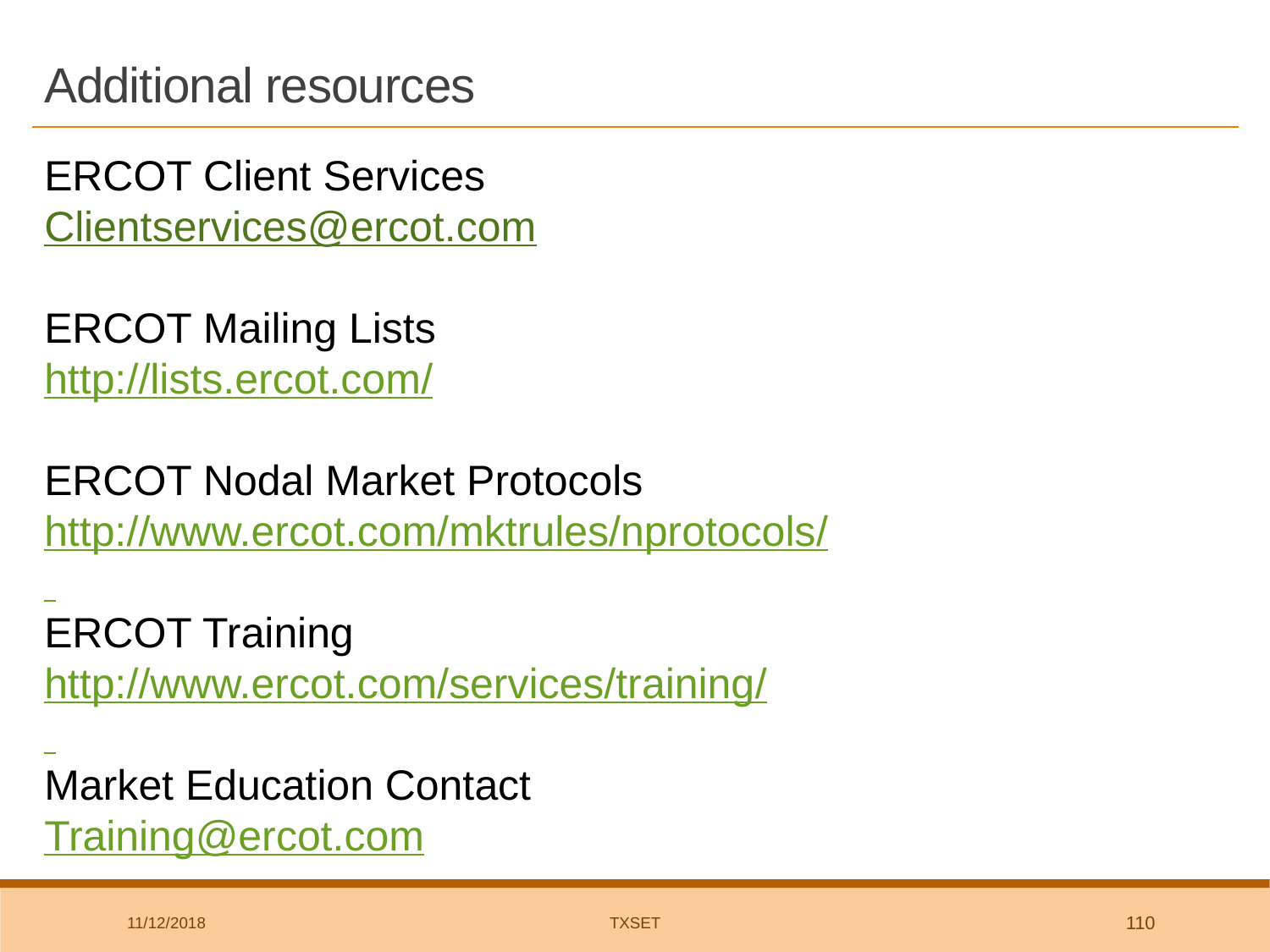

# Additional resources
ERCOT Client Services
Clientservices@ercot.com

ERCOT Mailing Lists
http://lists.ercot.com/

ERCOT Nodal Market Protocols
http://www.ercot.com/mktrules/nprotocols/

ERCOT Training
http://www.ercot.com/services/training/

Market Education Contact
Training@ercot.com
11/12/2018
TxSET
110